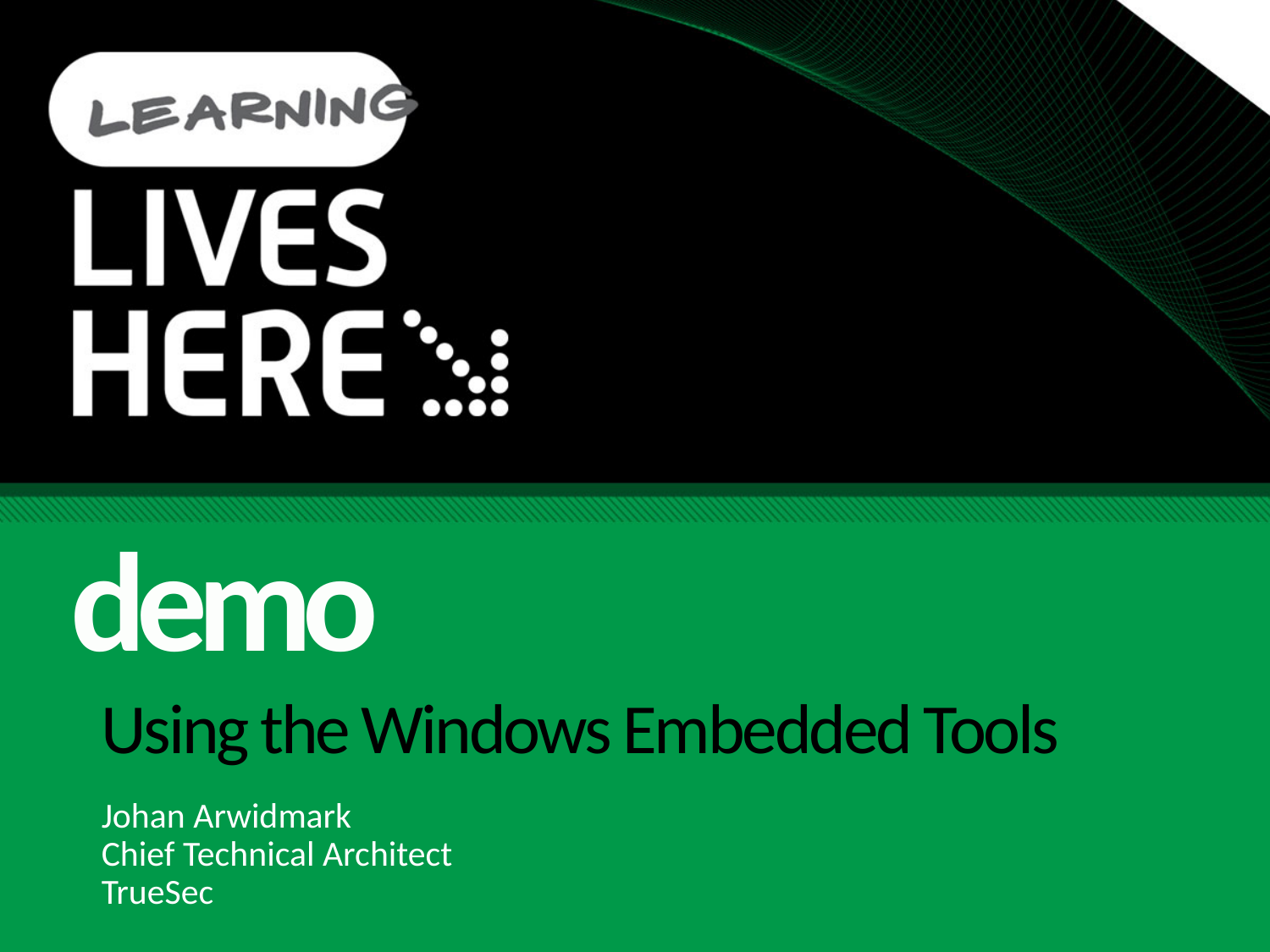

demo
# Using the Windows Embedded Tools
Johan Arwidmark
Chief Technical Architect
TrueSec